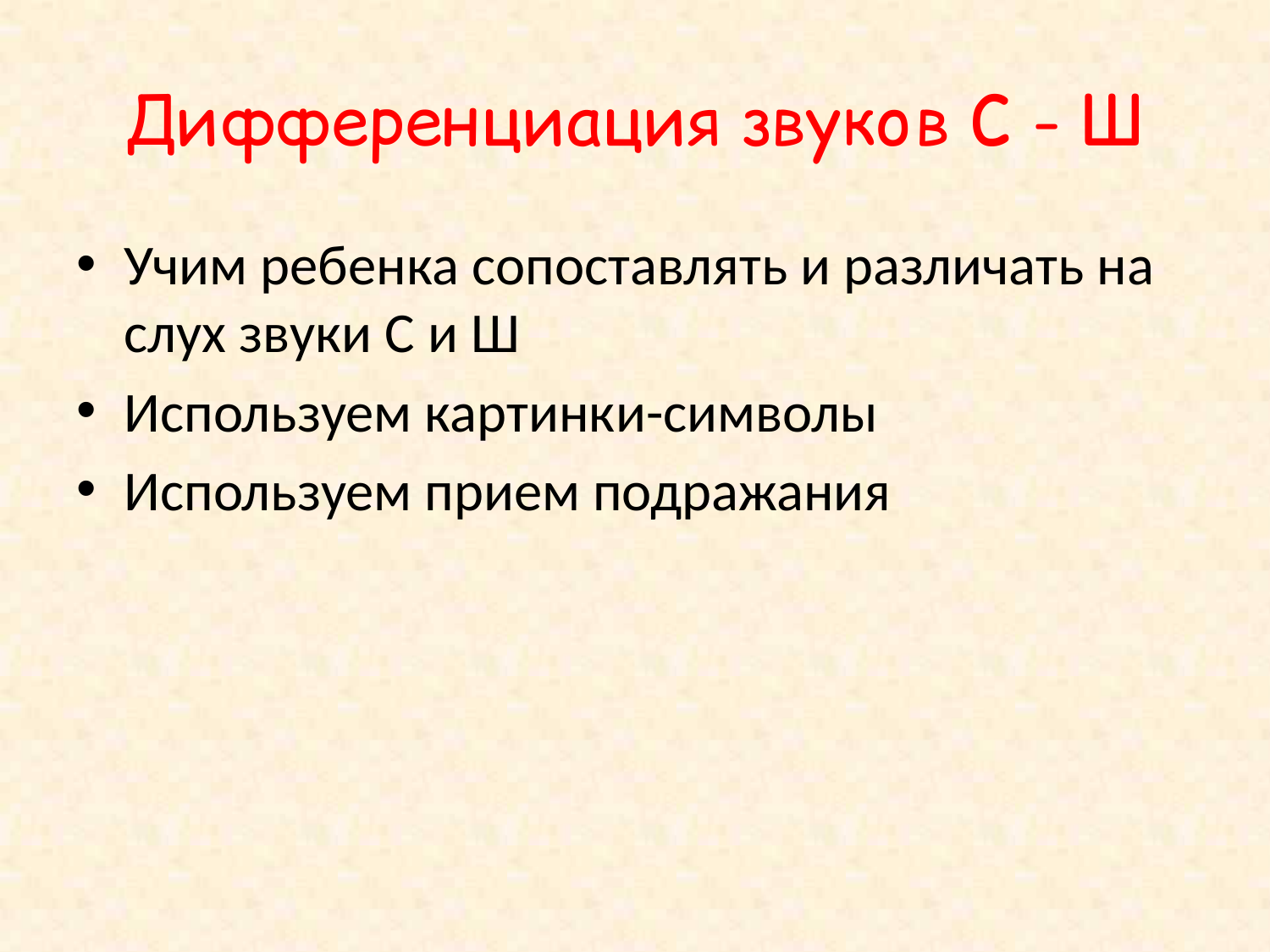

# Дифференциация звуков С - Ш
Учим ребенка сопоставлять и различать на слух звуки С и Ш
Используем картинки-символы
Используем прием подражания